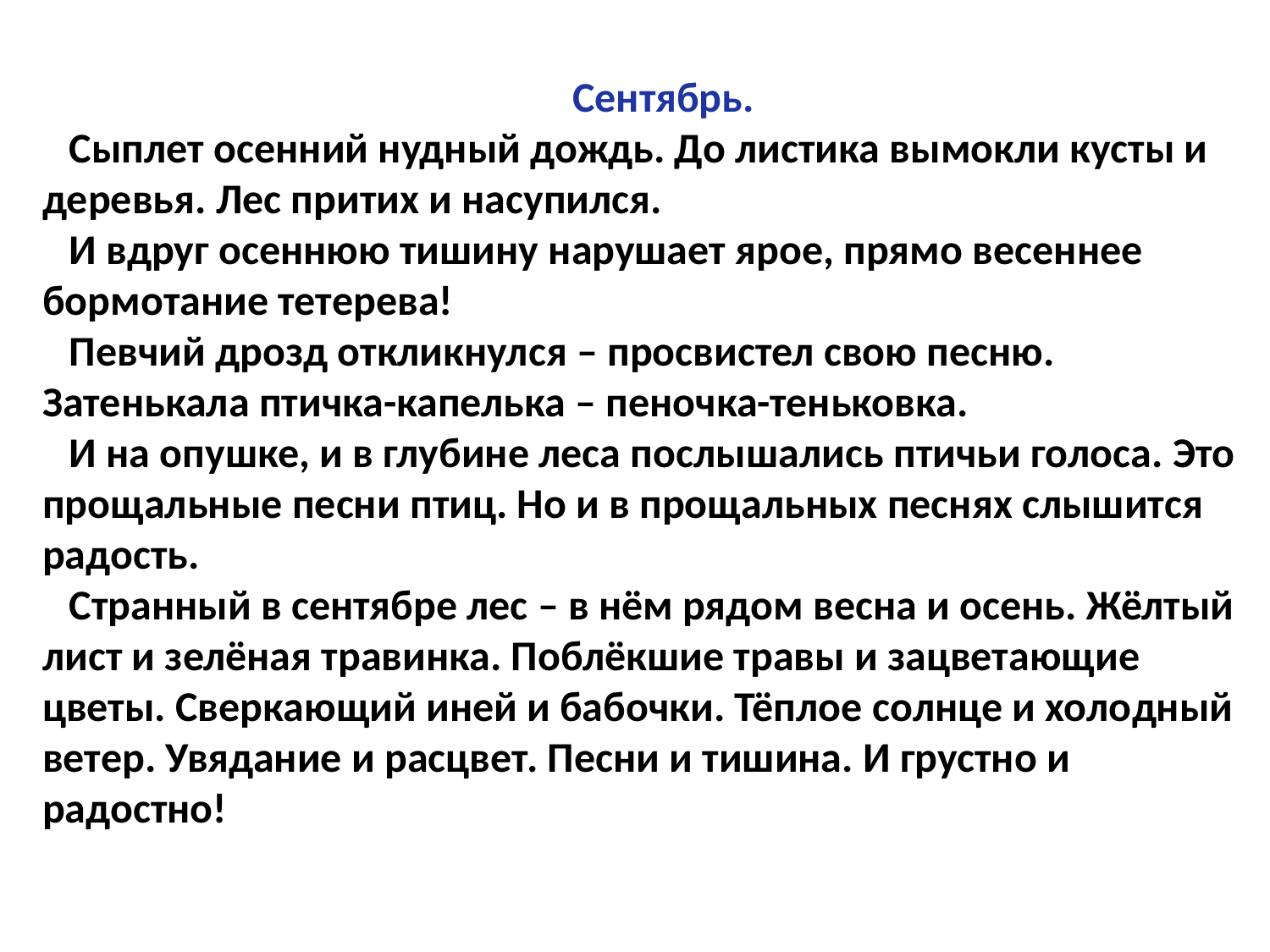

Сентябрь.
Сыплет осенний нудный дождь. До листика вымокли кусты и деревья. Лес притих и насупился.
И вдруг осеннюю тишину нарушает ярое, прямо весеннее бормотание тетерева!
Певчий дрозд откликнулся – просвистел свою песню. Затенькала птичка-капелька – пеночка-теньковка.
И на опушке, и в глубине леса послышались птичьи голоса. Это прощальные песни птиц. Но и в прощальных песнях слышится радость.
Странный в сентябре лес – в нём рядом весна и осень. Жёлтый лист и зелёная травинка. Поблёкшие травы и зацветающие цветы. Сверкающий иней и бабочки. Тёплое солнце и холодный ветер. Увядание и расцвет. Песни и тишина. И грустно и радостно!